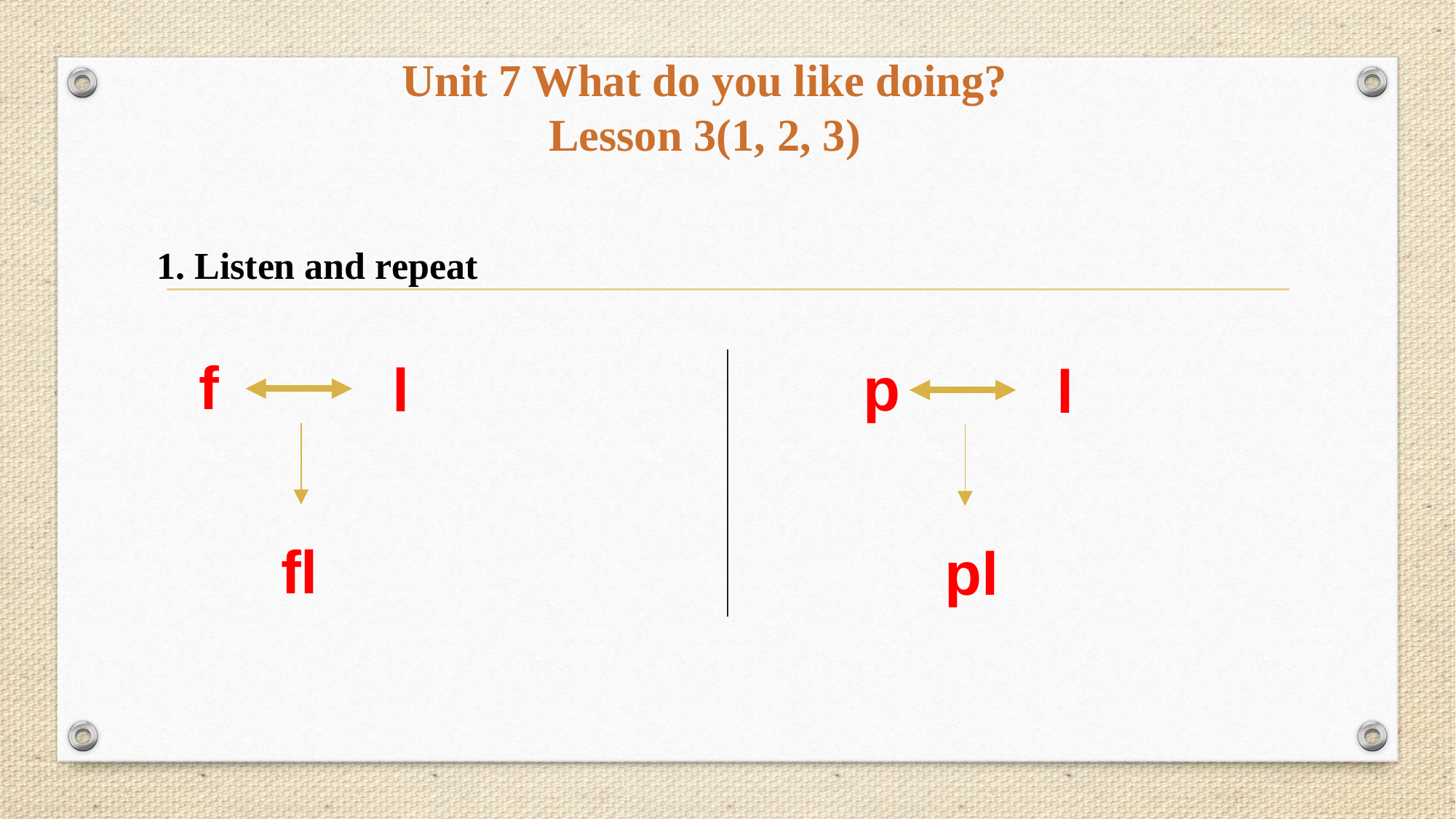

Unit 7 What do you like doing?
Lesson 3(1, 2, 3)
# 1. Listen and repeat
f
p
l
l
fl
pl